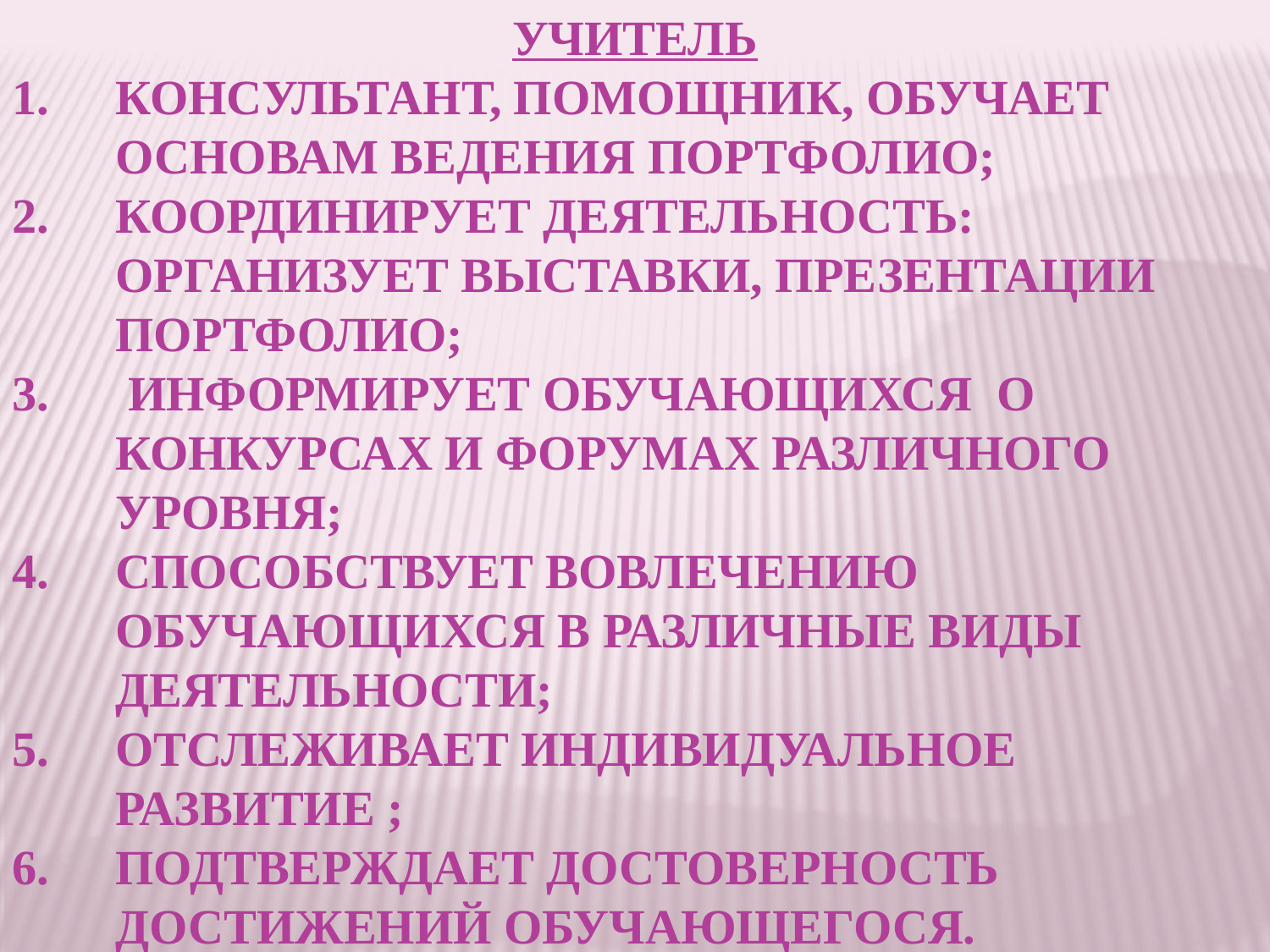

Учитель
Консультант, помощник, обучает основам ведения портфолио;
Координирует деятельность: организует выставки, презентации портфолио;
 Информирует обучающихся  о конкурсах и форумах различного уровня;
Способствует вовлечению обучающихся в различные виды деятельности;
Отслеживает индивидуальное развитие ;
Подтверждает достоверность достижений обучающегося.